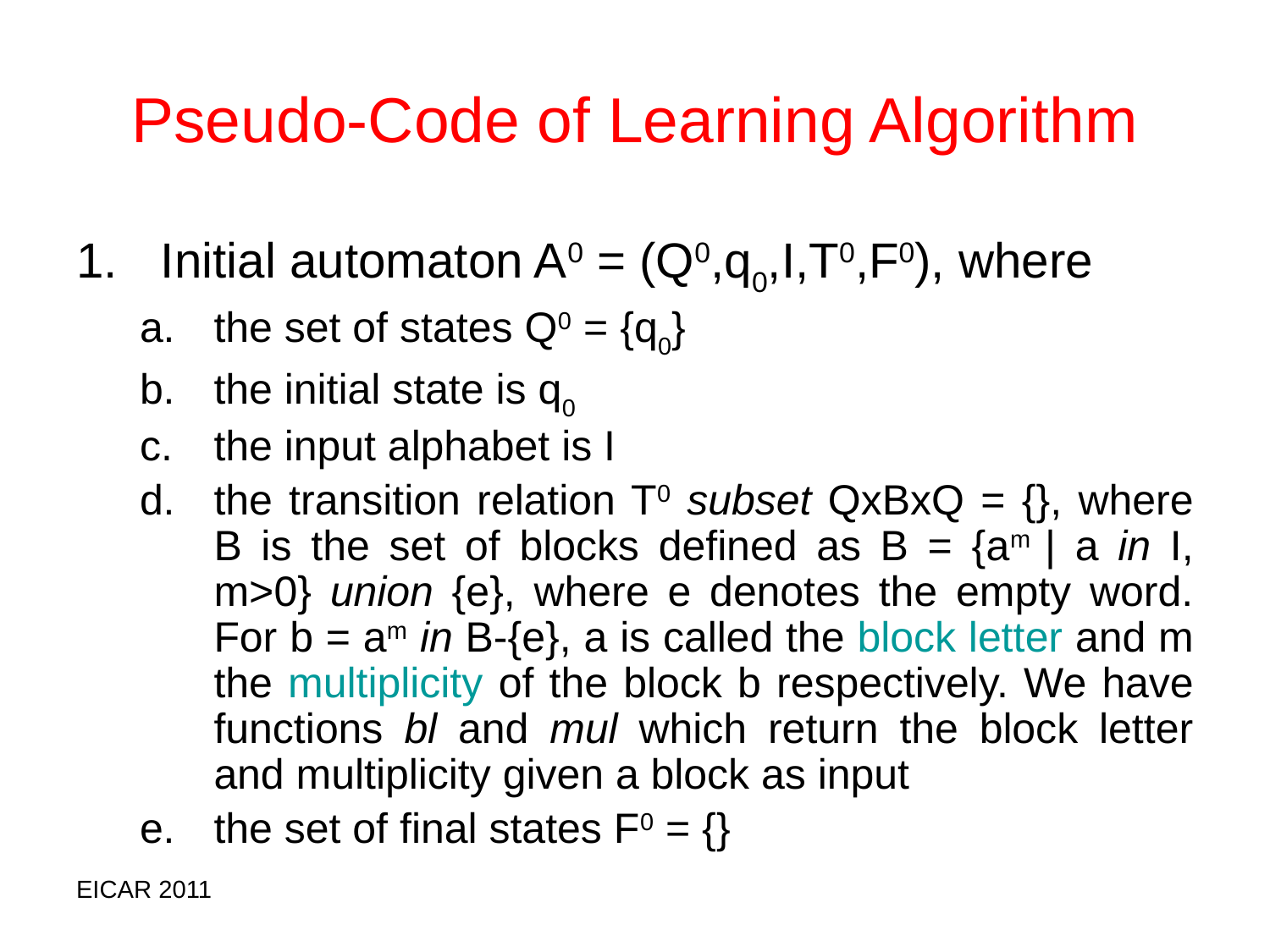

# Pseudo-Code of Learning Algorithm
Initial automaton A0 = (Q0,q0,I,T0,F0), where
the set of states Q0 = {q0}
the initial state is q0
the input alphabet is I
the transition relation T0 subset QxBxQ = {}, where B is the set of blocks defined as B = {am | a in I, m>0} union {e}, where e denotes the empty word. For b = am in B-{e}, a is called the block letter and m the multiplicity of the block b respectively. We have functions bl and mul which return the block letter and multiplicity given a block as input
the set of final states F0 = {}
EICAR 2011